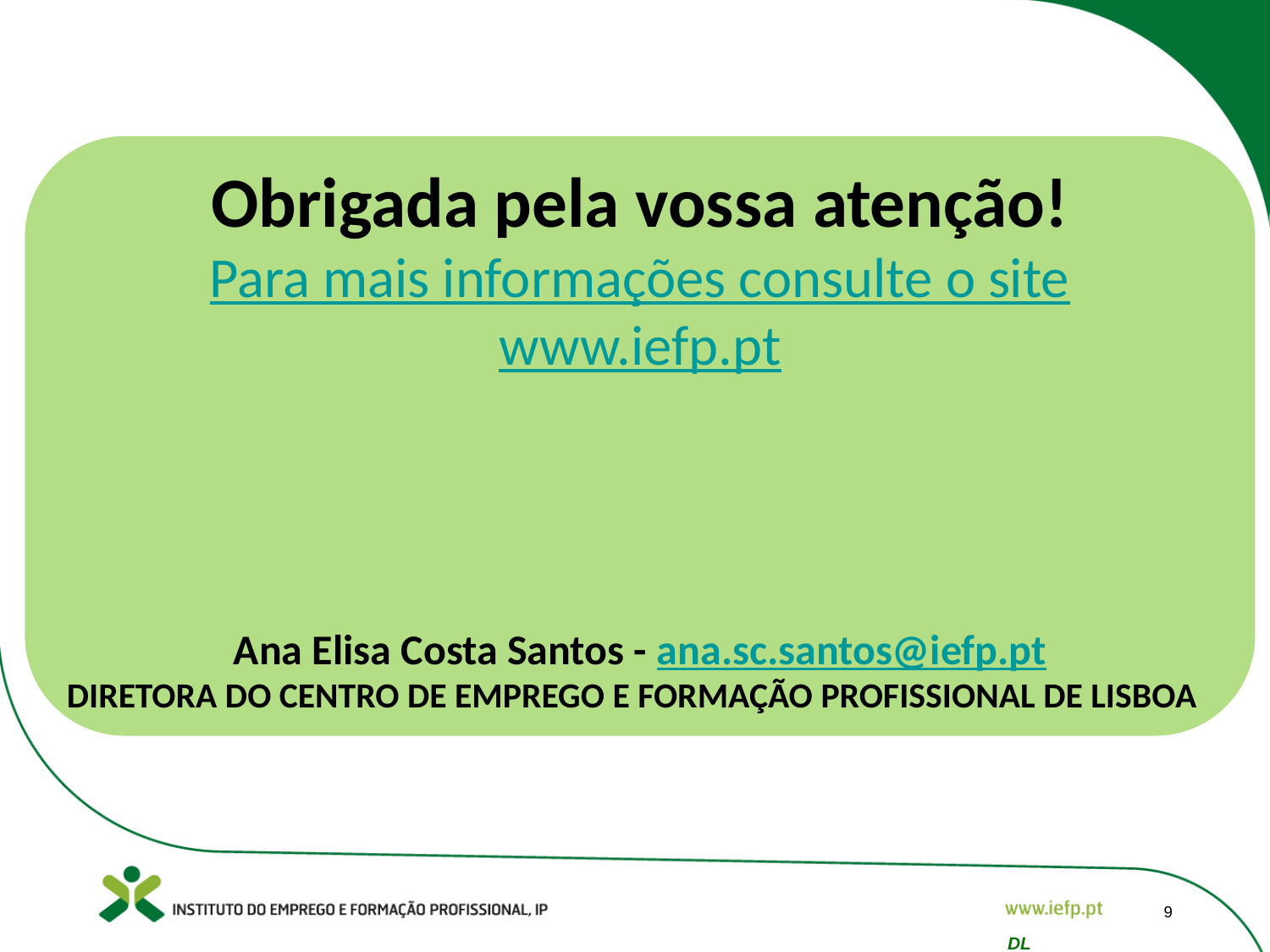

Obrigada pela vossa atenção!
Para mais informações consulte o site
www.iefp.pt

Ana Elisa Costa Santos - ana.sc.santos@iefp.pt
DIRETORA DO CENTRO DE EMPREGO E FORMAÇÃO PROFISSIONAL DE LISBOA

9
DL